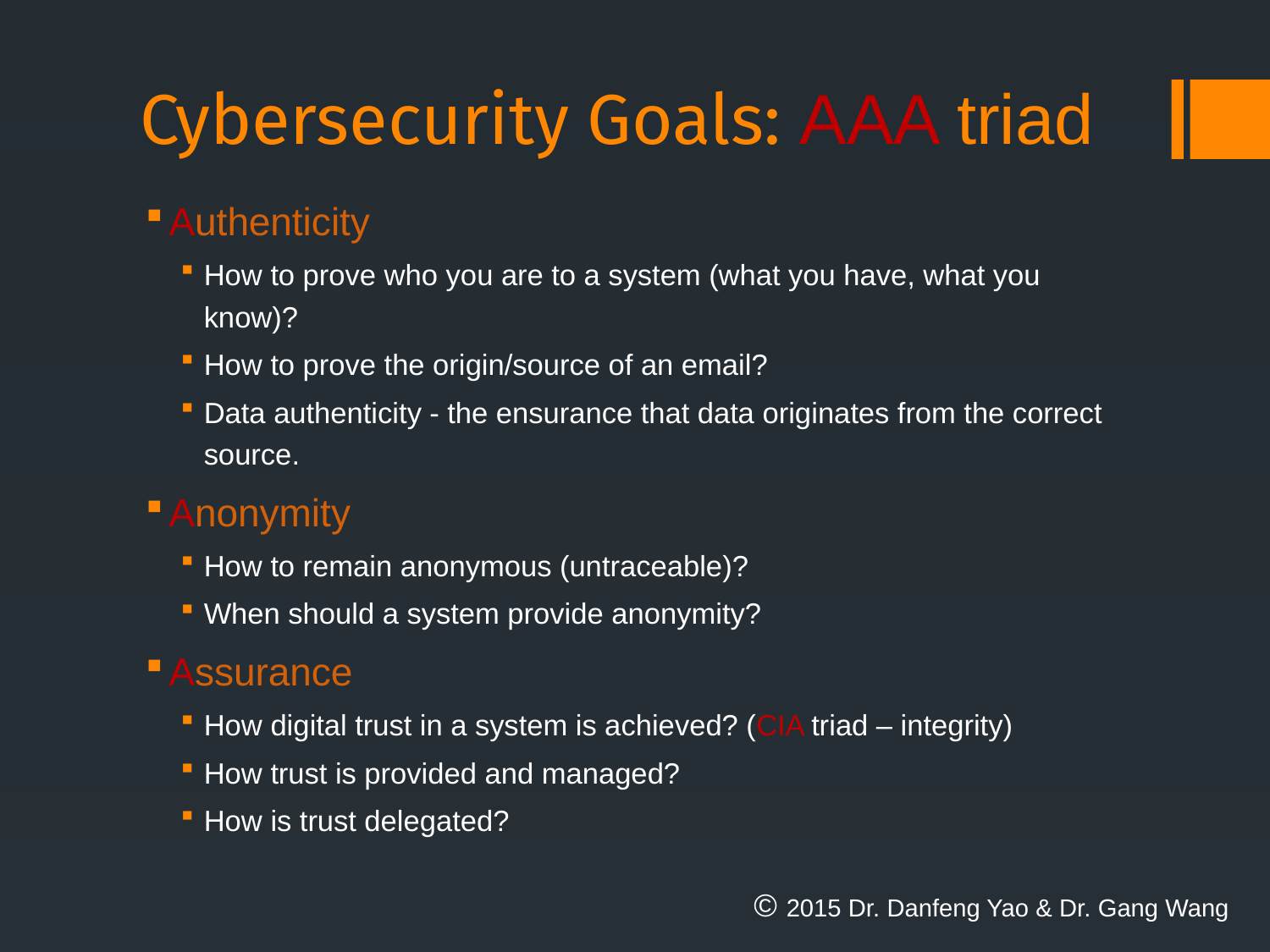

# Cybersecurity Goals: AAA triad
Authenticity
How to prove who you are to a system (what you have, what you know)?
How to prove the origin/source of an email?
Data authenticity - the ensurance that data originates from the correct source.
Anonymity
How to remain anonymous (untraceable)?
When should a system provide anonymity?
Assurance
How digital trust in a system is achieved? (CIA triad – integrity)
How trust is provided and managed?
How is trust delegated?
© 2015 Dr. Danfeng Yao & Dr. Gang Wang